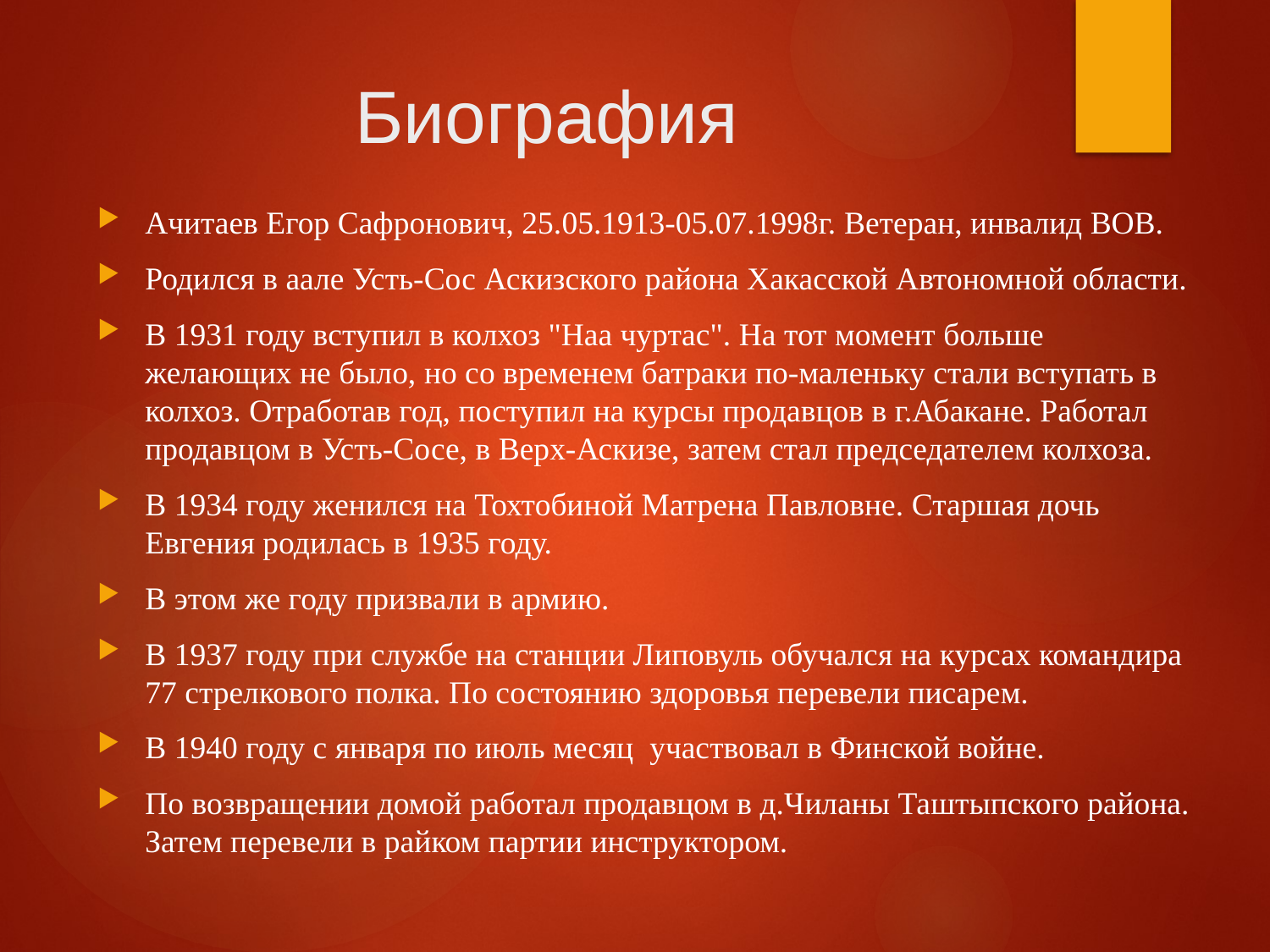

# Биография
Ачитаев Егор Сафронович, 25.05.1913-05.07.1998г. Ветеран, инвалид ВОВ.
Родился в аале Усть-Сос Аскизского района Хакасской Автономной области.
В 1931 году вступил в колхоз "Наа чуртас". На тот момент больше желающих не было, но со временем батраки по-маленьку стали вступать в колхоз. Отработав год, поступил на курсы продавцов в г.Абакане. Работал продавцом в Усть-Сосе, в Верх-Аскизе, затем стал председателем колхоза.
В 1934 году женился на Тохтобиной Матрена Павловне. Старшая дочь Евгения родилась в 1935 году.
В этом же году призвали в армию.
В 1937 году при службе на станции Липовуль обучался на курсах командира 77 стрелкового полка. По состоянию здоровья перевели писарем.
В 1940 году с января по июль месяц  участвовал в Финской войне.
По возвращении домой работал продавцом в д.Чиланы Таштыпского района. Затем перевели в райком партии инструктором.